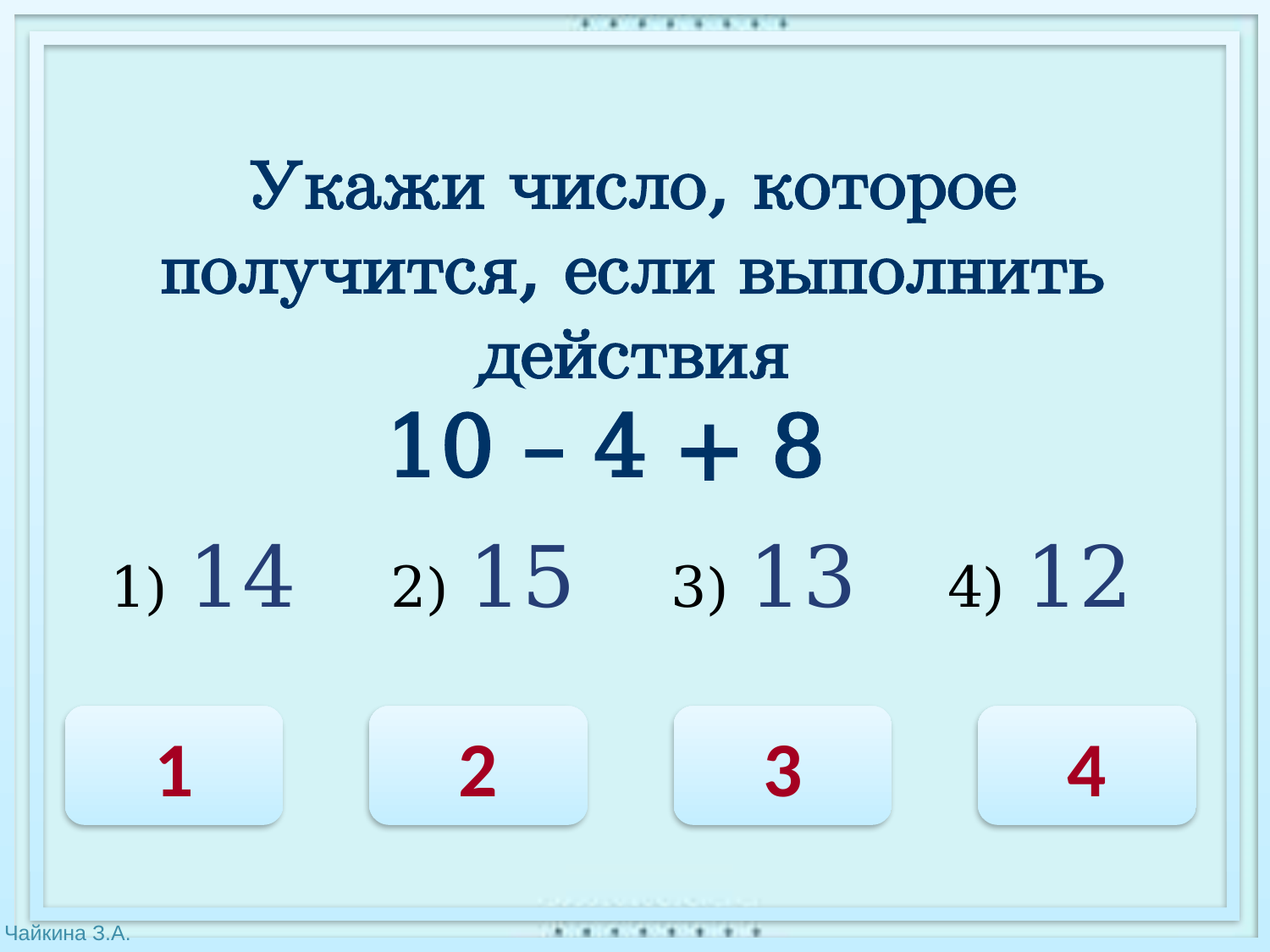

Укажи число, которое получится, если выполнить действия
10 – 4 + 8
1) 14
2) 15
3) 13
4) 12
1
2
3
4